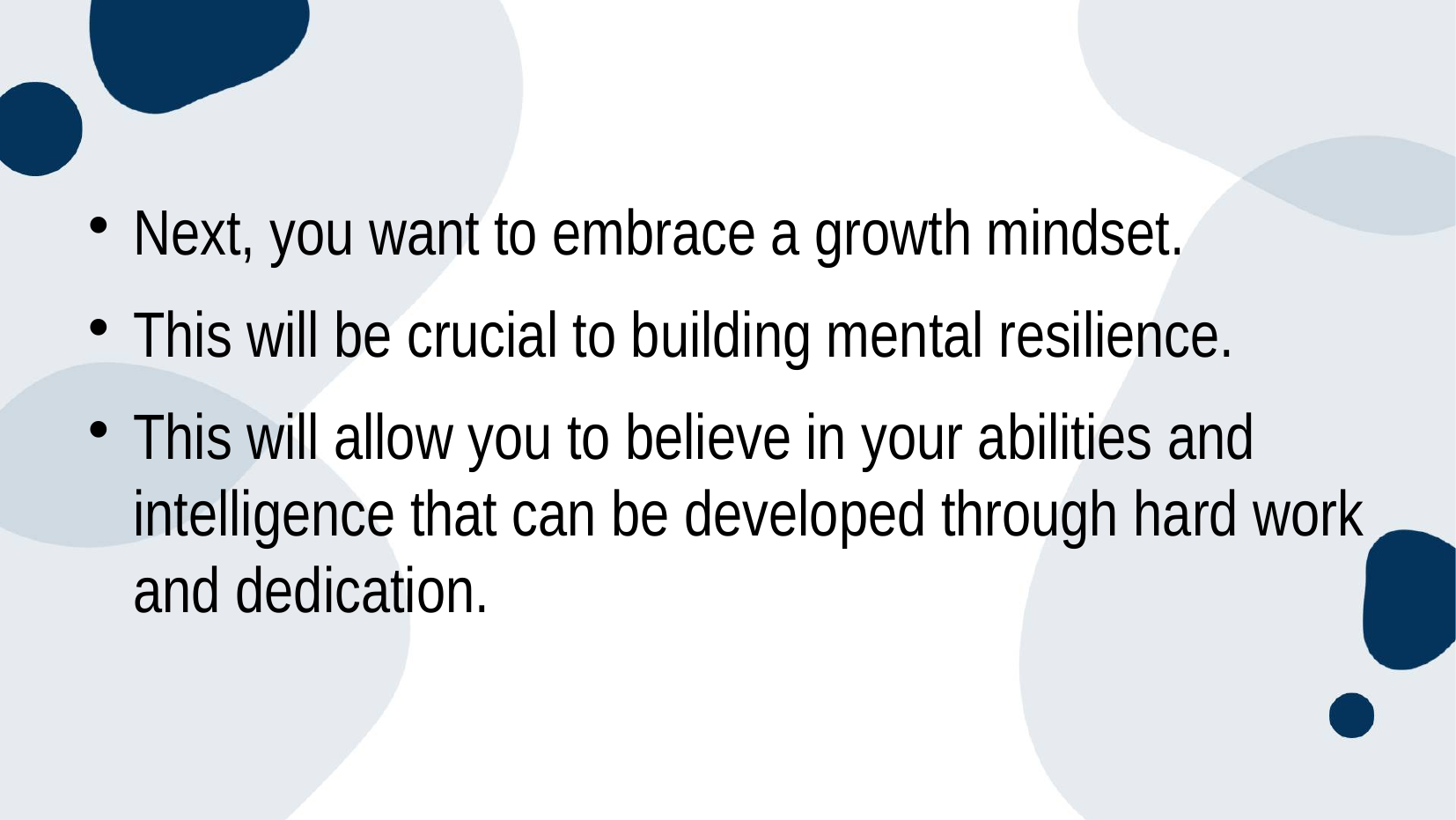

#
Next, you want to embrace a growth mindset.
This will be crucial to building mental resilience.
This will allow you to believe in your abilities and intelligence that can be developed through hard work and dedication.